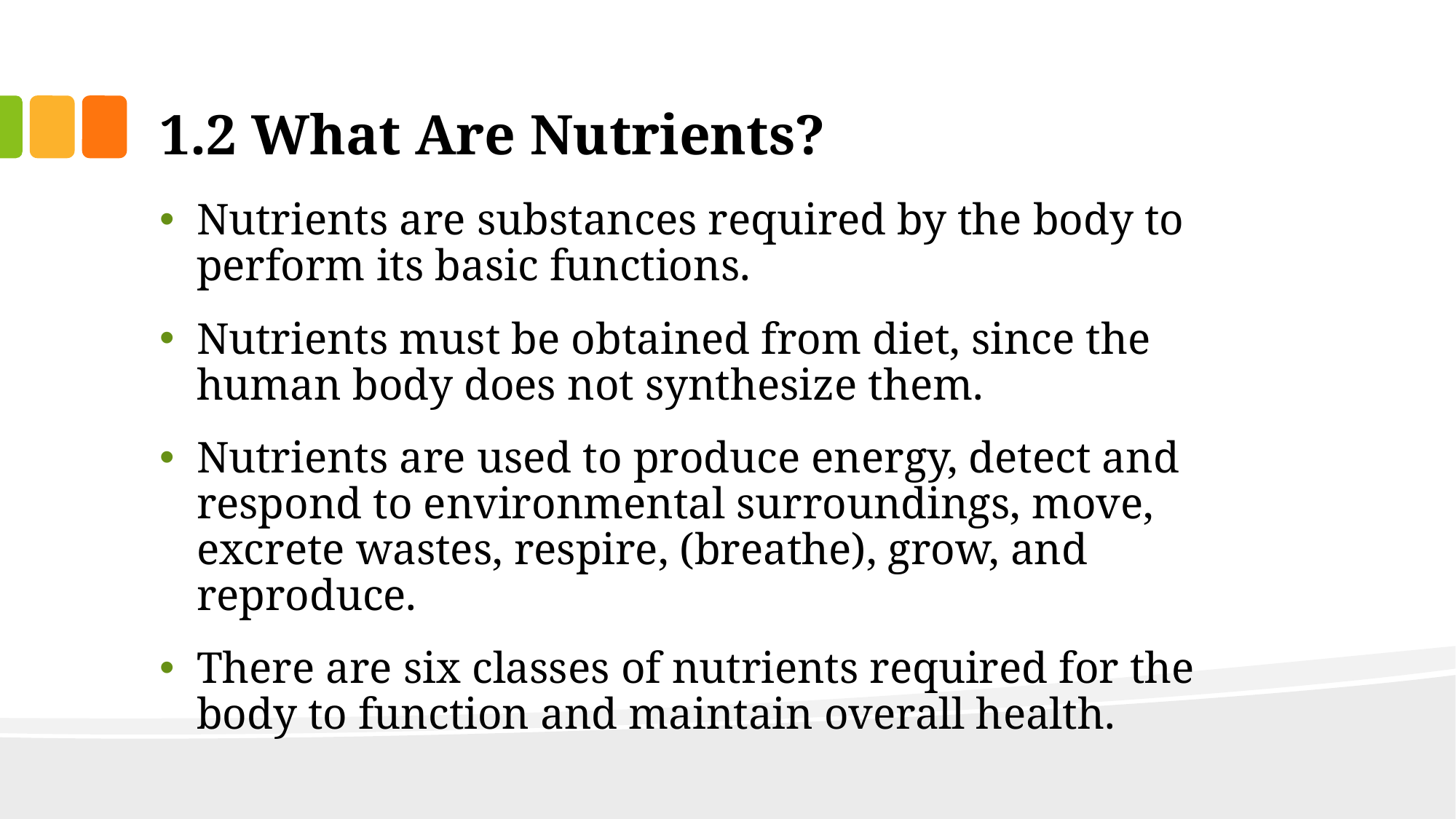

# 1.2 What Are Nutrients?
Nutrients are substances required by the body to perform its basic functions.
Nutrients must be obtained from diet, since the human body does not synthesize them.
Nutrients are used to produce energy, detect and respond to environmental surroundings, move, excrete wastes, respire, (breathe), grow, and reproduce.
There are six classes of nutrients required for the body to function and maintain overall health.